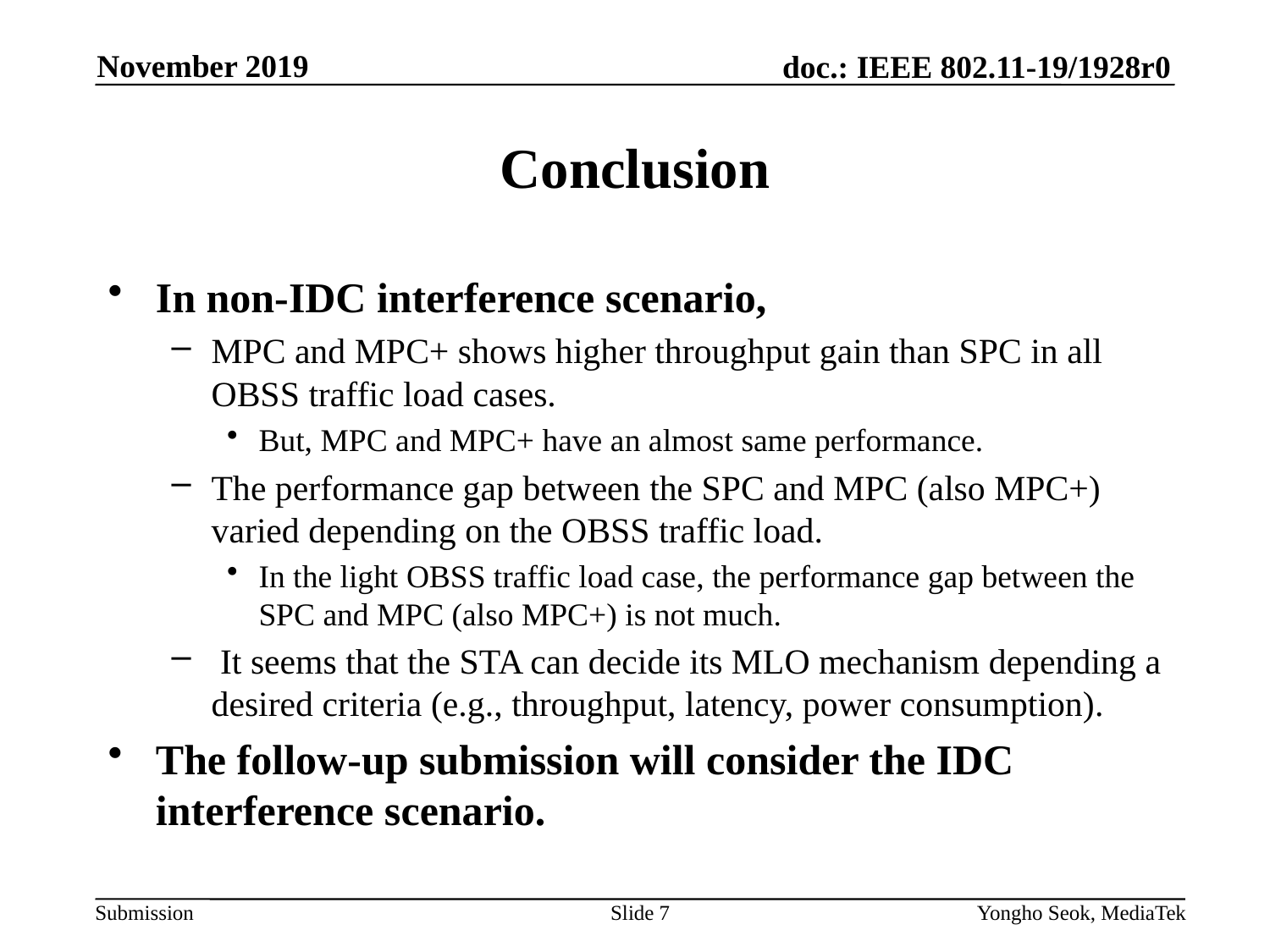

November 2019
# Conclusion
In non-IDC interference scenario,
MPC and MPC+ shows higher throughput gain than SPC in all OBSS traffic load cases.
But, MPC and MPC+ have an almost same performance.
The performance gap between the SPC and MPC (also MPC+) varied depending on the OBSS traffic load.
In the light OBSS traffic load case, the performance gap between the SPC and MPC (also MPC+) is not much.
 It seems that the STA can decide its MLO mechanism depending a desired criteria (e.g., throughput, latency, power consumption).
The follow-up submission will consider the IDC interference scenario.
Slide 7
Yongho Seok, MediaTek